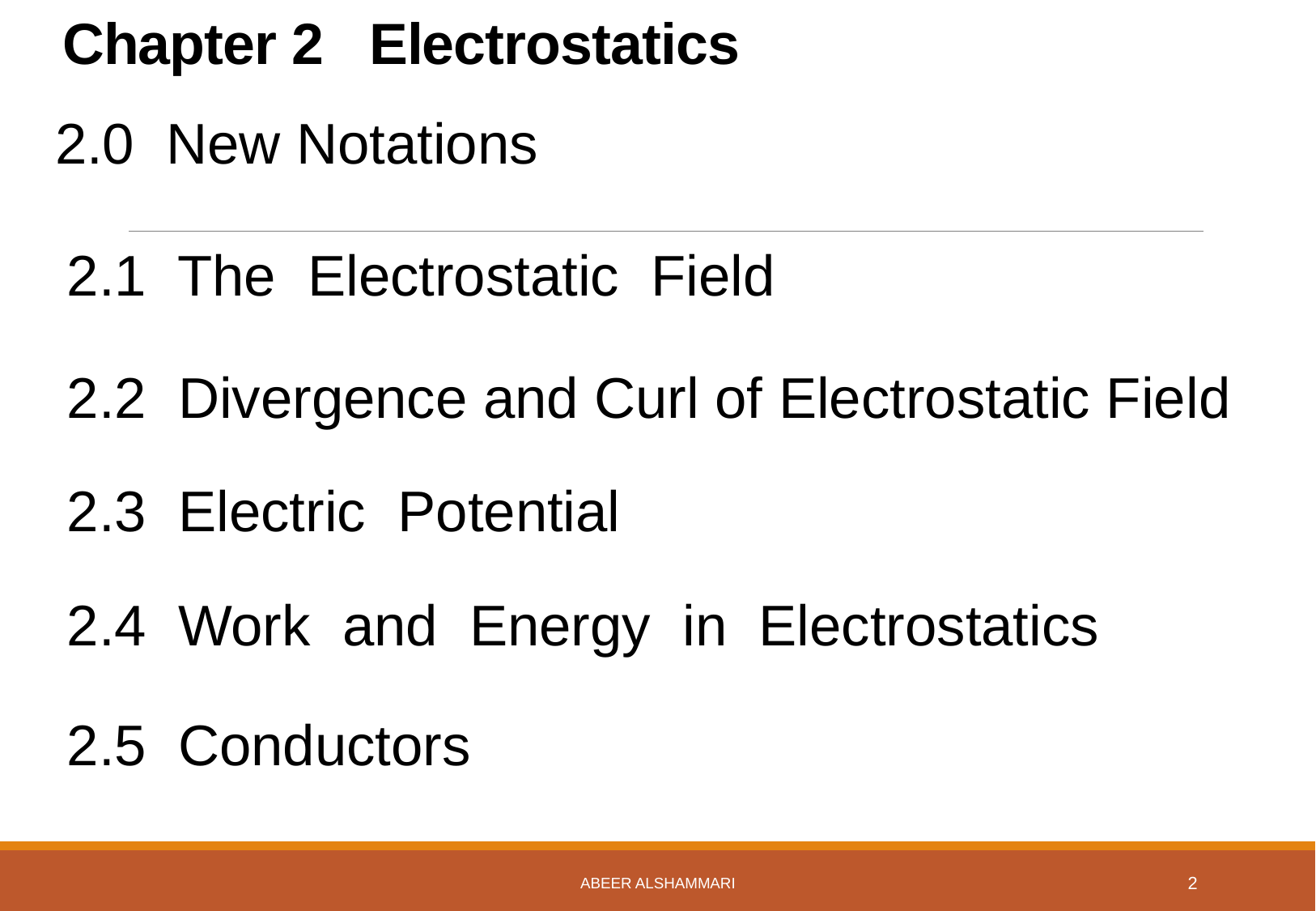

# Chapter 2   Electrostatics
2.0  New Notations
2.1  The  Electrostatic  Field
2.2  Divergence and Curl of Electrostatic Field
2.3  Electric  Potential
2.4  Work  and  Energy  in  Electrostatics
2.5  Conductors
Abeer Alshammari
2